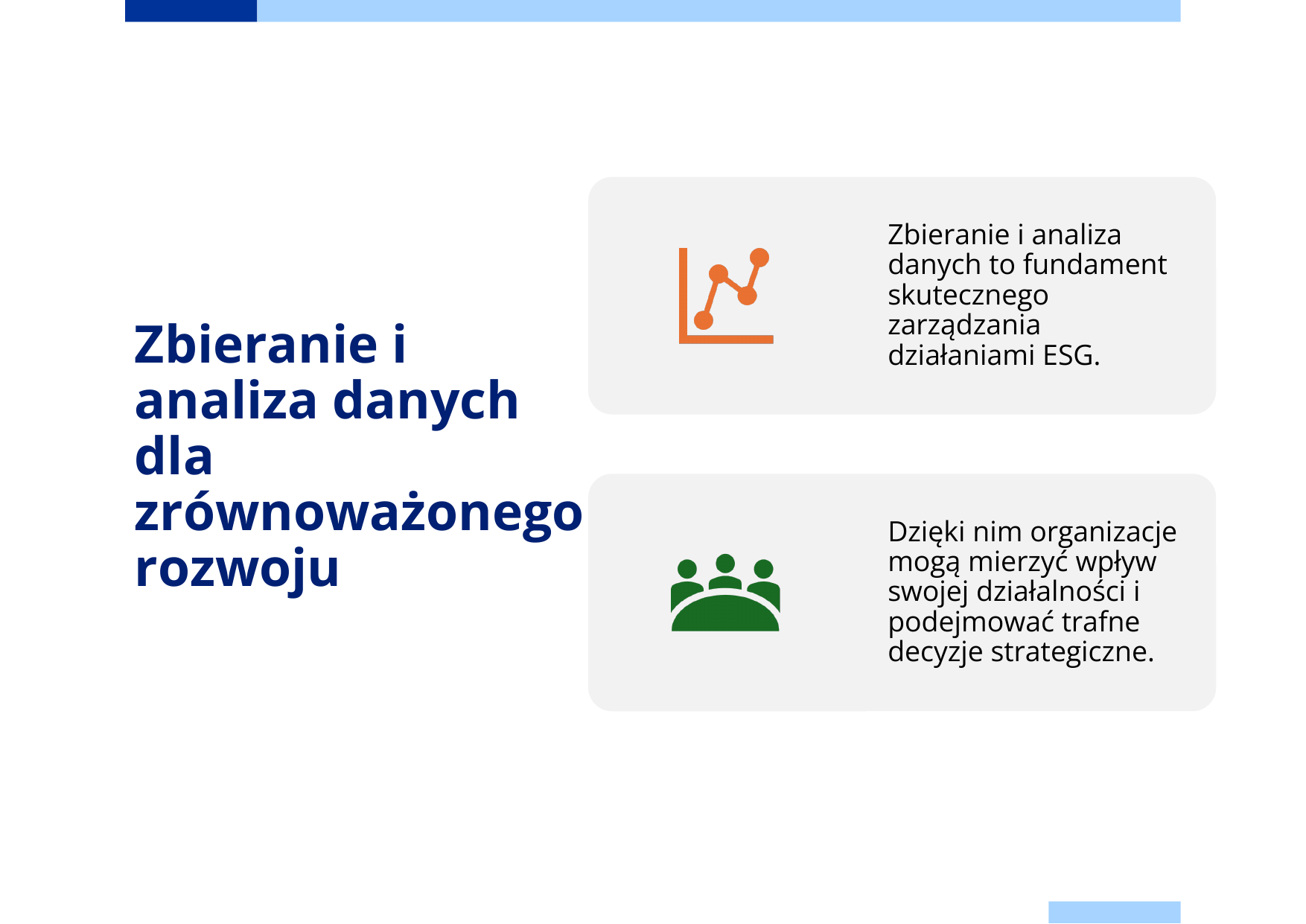

Zbieranie i analiza danych to fundament skutecznego zarządzania działaniami ESG.
Dzięki nim organizacje mogą mierzyć wpływ swojej działalności i podejmować trafne decyzje strategiczne.
# Zbieranie i analiza danych dla zrównoważonego rozwoju